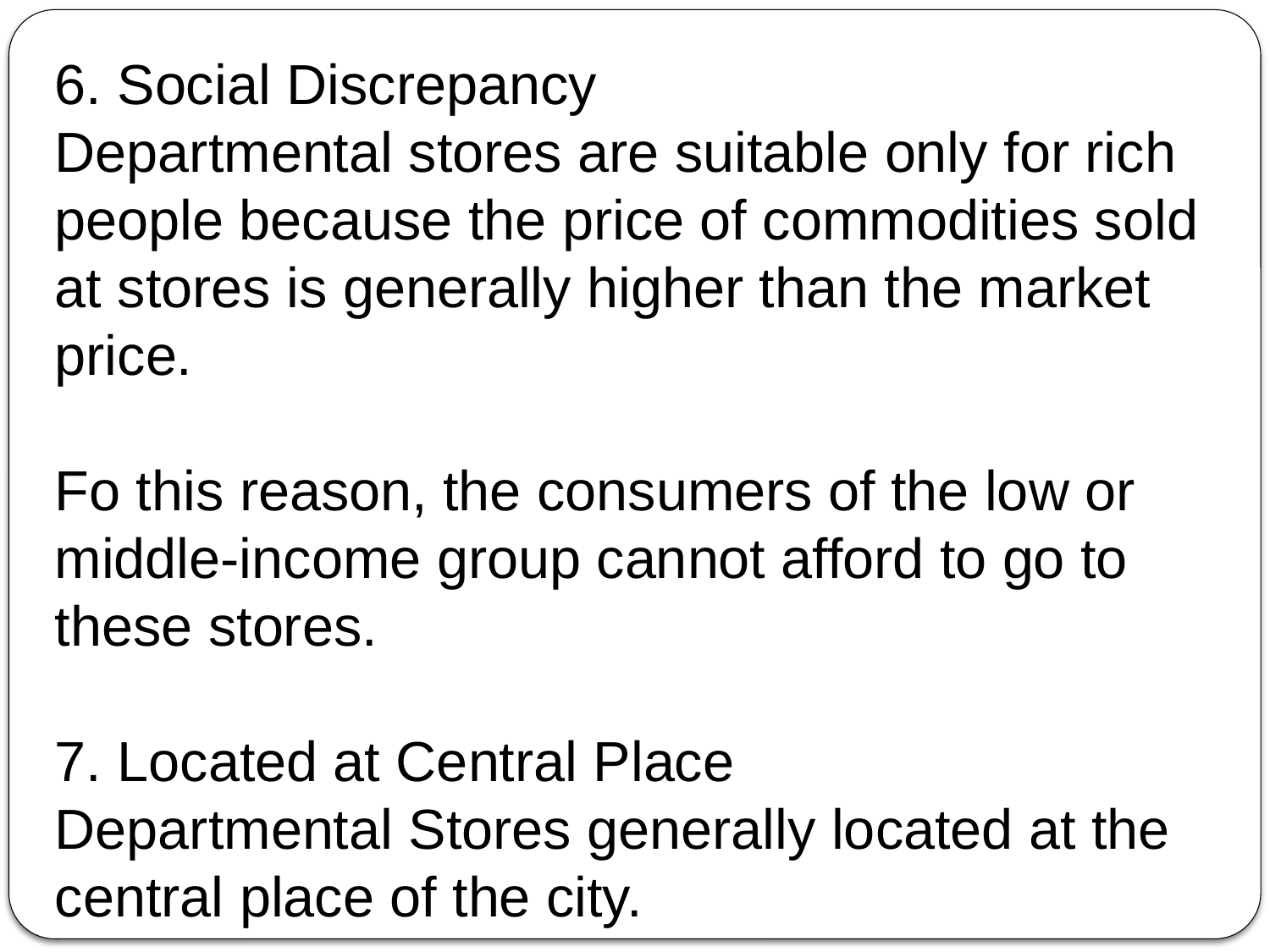

6. Social Discrepancy
Departmental stores are suitable only for rich people because the price of commodities sold at stores is generally higher than the market price.

Fo this reason, the consumers of the low or middle-income group cannot afford to go to these stores.

7. Located at Central Place
Departmental Stores generally located at the central place of the city.